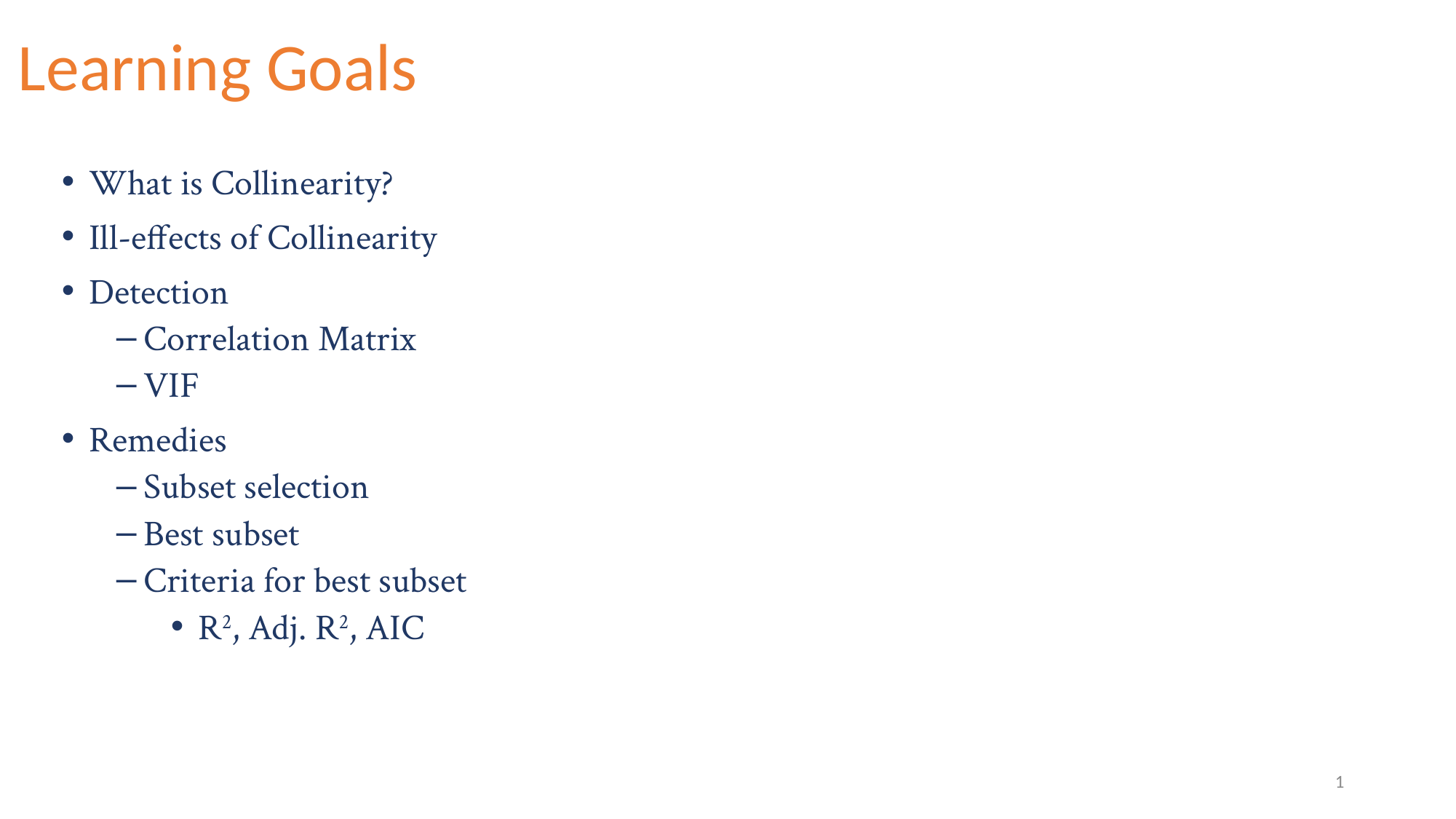

# Learning Goals
What is Collinearity?
Ill-effects of Collinearity
Detection
Correlation Matrix
VIF
Remedies
Subset selection
Best subset
Criteria for best subset
R2, Adj. R2, AIC

1